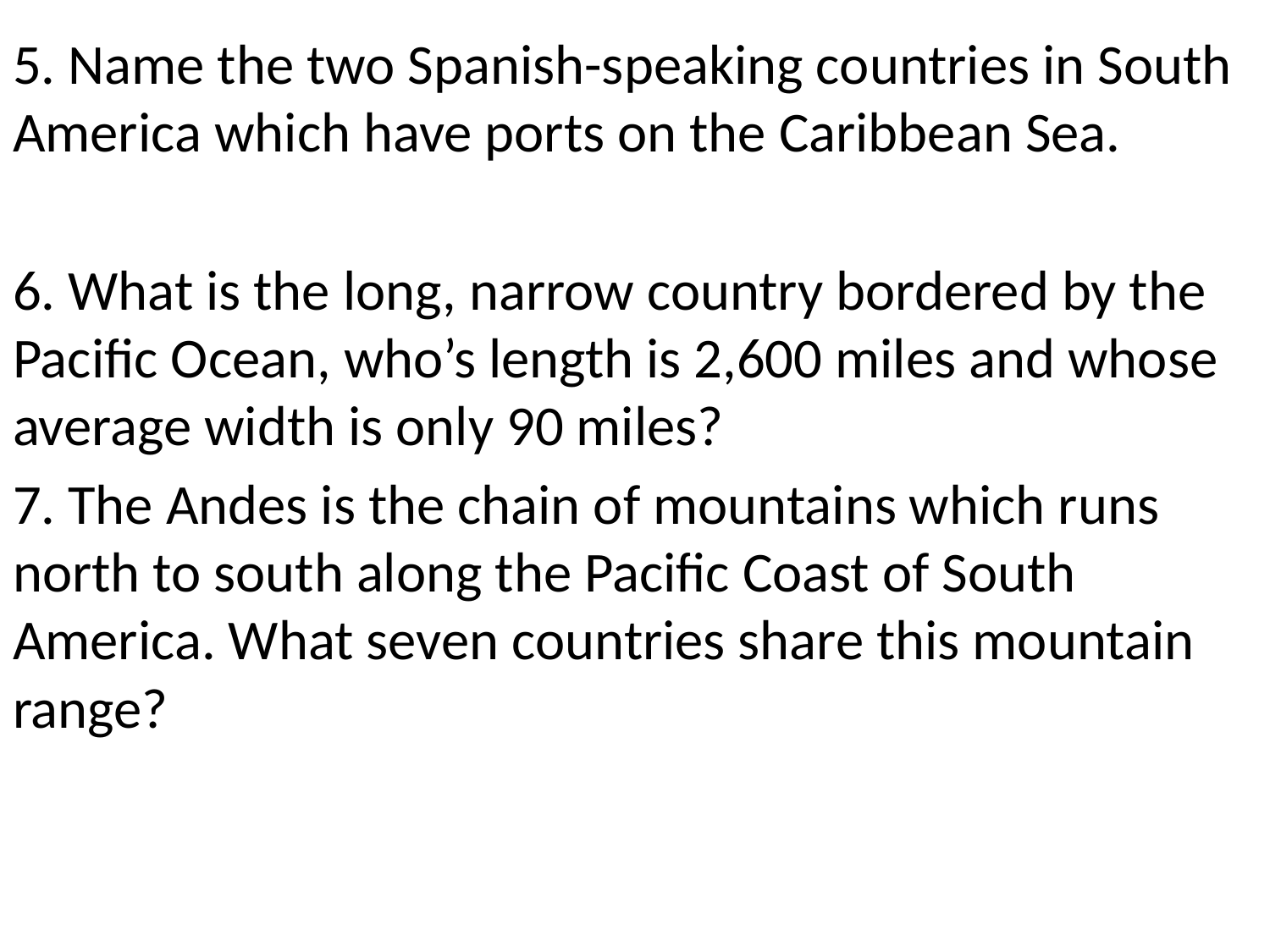

5. Name the two Spanish-speaking countries in South America which have ports on the Caribbean Sea.

6. What is the long, narrow country bordered by the Pacific Ocean, who’s length is 2,600 miles and whose average width is only 90 miles?
7. The Andes is the chain of mountains which runs north to south along the Pacific Coast of South America. What seven countries share this mountain range?